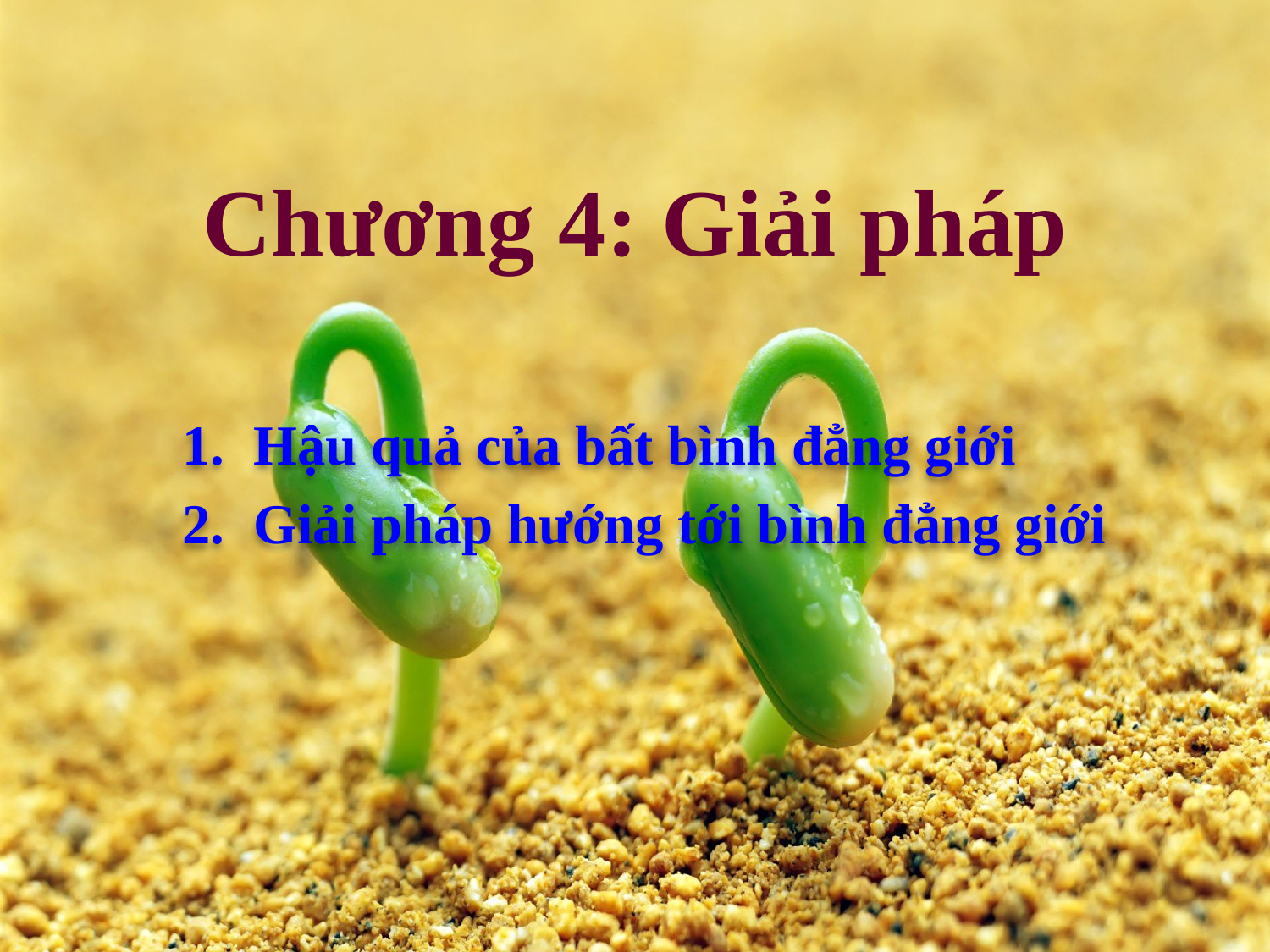

# Chương 4: Giải pháp
Hậu quả của bất bình đẳng giới
Giải pháp hướng tới bình đẳng giới